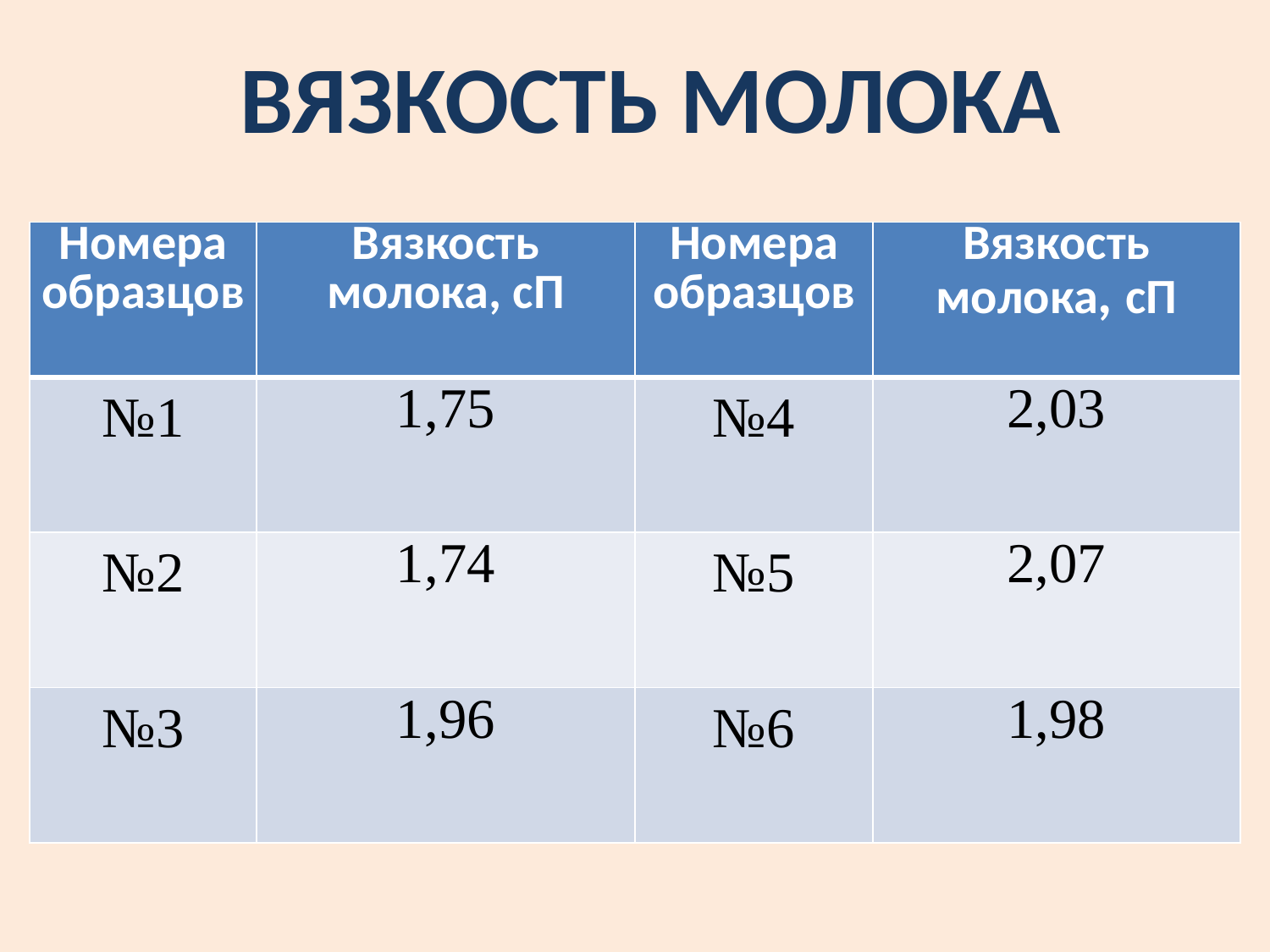

ВЯЗКОСТЬ МОЛОКА
| Номера образцов | Вязкость молока, сП | Номера образцов | Вязкость молока, сП |
| --- | --- | --- | --- |
| №1 | 1,75 | №4 | 2,03 |
| №2 | 1,74 | №5 | 2,07 |
| №3 | 1,96 | №6 | 1,98 |